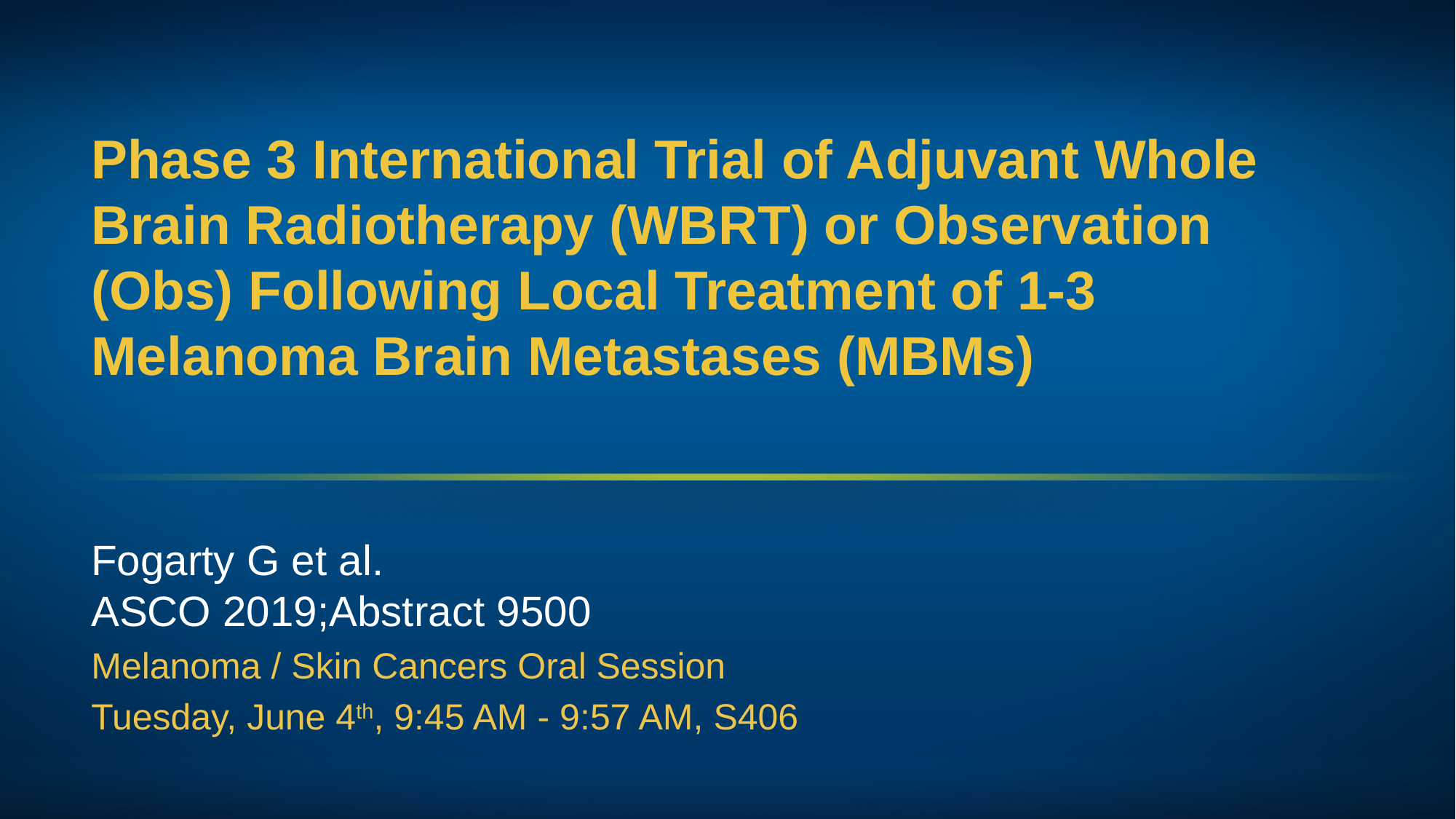

# Phase 3 International Trial of Adjuvant Whole Brain Radiotherapy (WBRT) or Observation (Obs) Following Local Treatment of 1-3 Melanoma Brain Metastases (MBMs)
Fogarty G et al.
ASCO 2019;Abstract 9500
Melanoma / Skin Cancers Oral Session
Tuesday, June 4th, 9:45 AM - 9:57 AM, S406